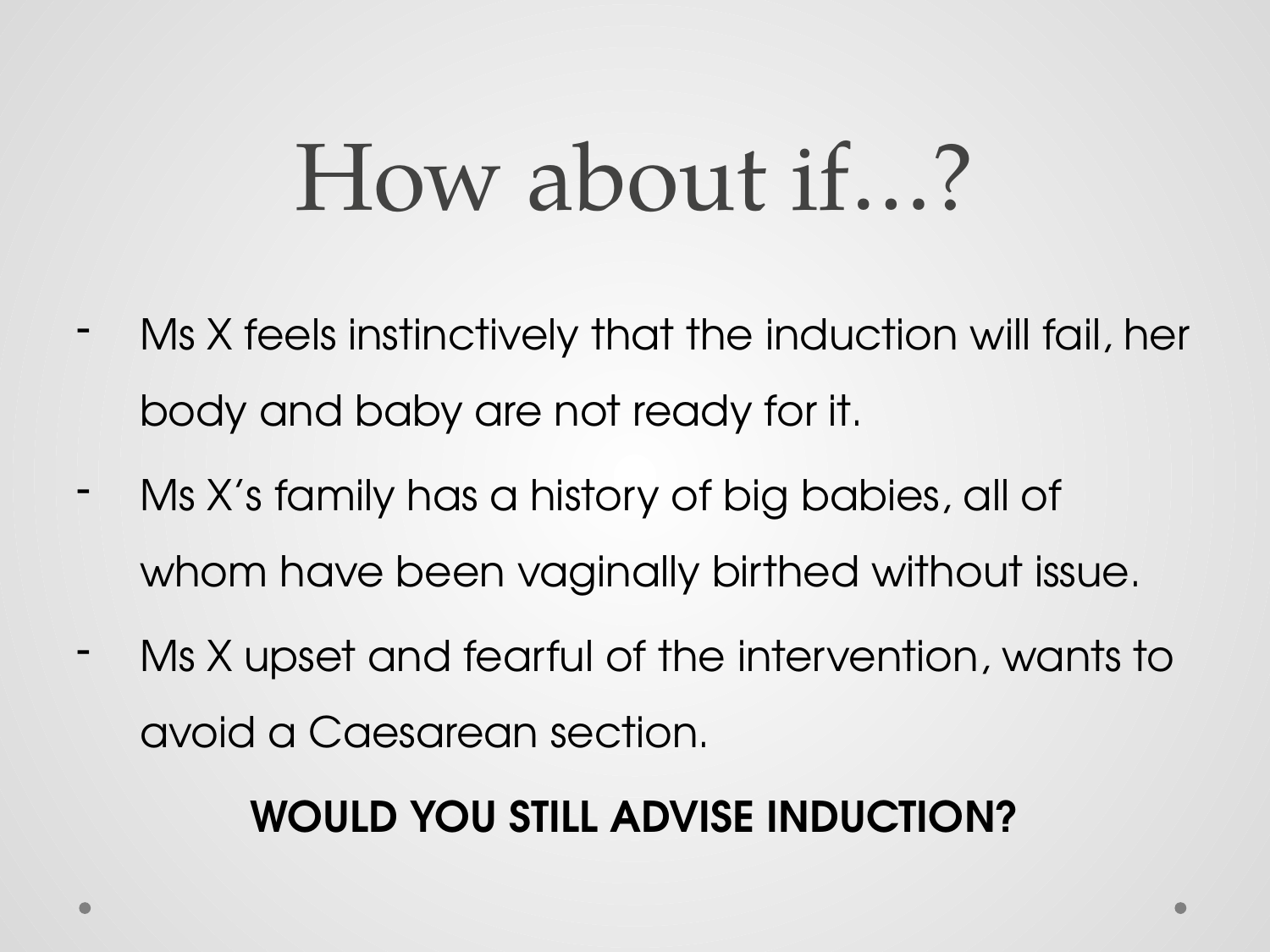

# How about if…?
Ms X feels instinctively that the induction will fail, her body and baby are not ready for it.
Ms X’s family has a history of big babies, all of whom have been vaginally birthed without issue.
Ms X upset and fearful of the intervention, wants to avoid a Caesarean section.
WOULD YOU STILL ADVISE INDUCTION?